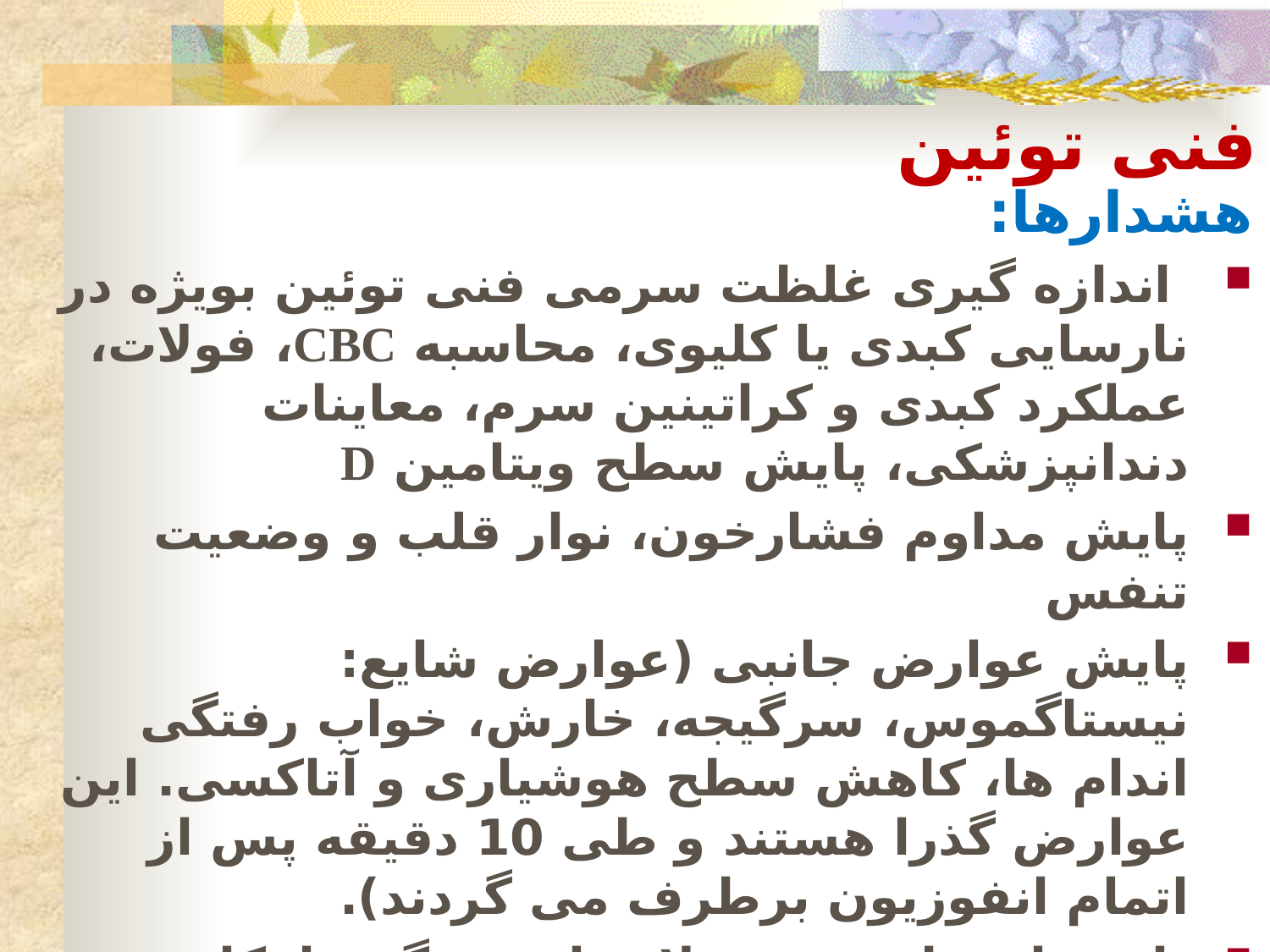

# فنی توئین
هشدارها:
 اندازه گیری غلظت سرمی فنی توئین بویژه در نارسایی کبدی یا کلیوی، محاسبه CBC، فولات، عملکرد کبدی و کراتینین سرم، معاینات دندانپزشکی، پایش سطح ویتامین D
پایش مداوم فشارخون، نوار قلب و وضعیت تنفس
پایش عوارض جانبی (عوارض شایع: نیستاگموس، سرگیجه، خارش، خواب رفتگی اندام ها، کاهش سطح هوشیاری و آتاکسی. این عوارض گذرا هستند و طی 10 دقیقه پس از اتمام انفوزیون برطرف می گردند).
پایش از نظر وجود علائم افسردگی، افکار خودکشی و تغییرات خلقی
هنگام قطع درمان، دوز دارو به تدریج کاهش داده شود.
احتمال تداخل با بسیاری از داروها وجود دارد.